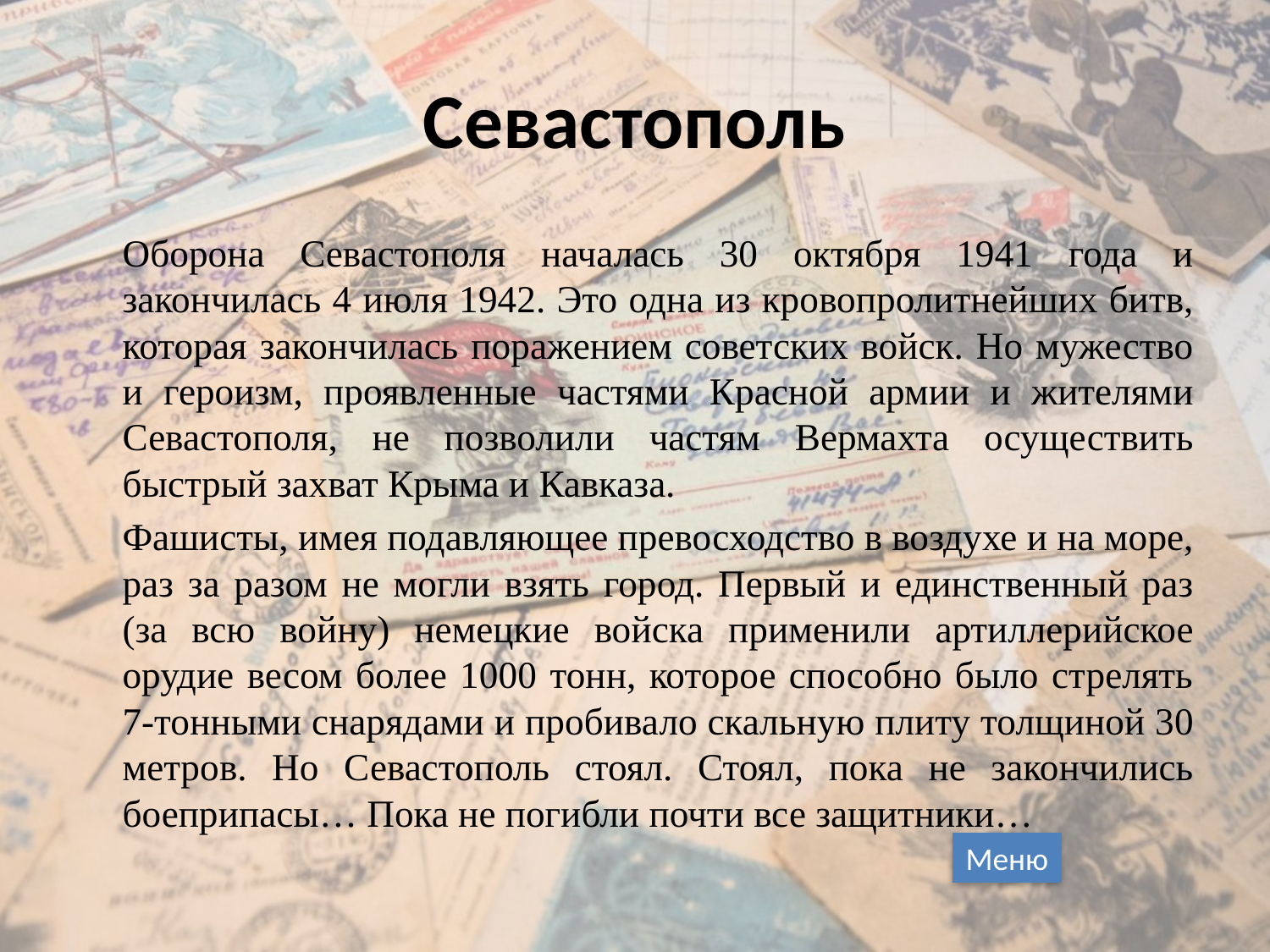

# Севастополь
	Оборона Севастополя началась 30 октября 1941 года и закончилась 4 июля 1942. Это одна из кровопролитнейших битв, которая закончилась поражением советских войск. Но мужество и героизм, проявленные частями Красной армии и жителями Севастополя, не позволили частям Вермахта осуществить быстрый захват Крыма и Кавказа.
	Фашисты, имея подавляющее превосходство в воздухе и на море, раз за разом не могли взять город. Первый и единственный раз (за всю войну) немецкие войска применили артиллерийское орудие весом более 1000 тонн, которое способно было стрелять 7-тонными снарядами и пробивало скальную плиту толщиной 30 метров. Но Севастополь стоял. Стоял, пока не закончились боеприпасы… Пока не погибли почти все защитники…

Меню